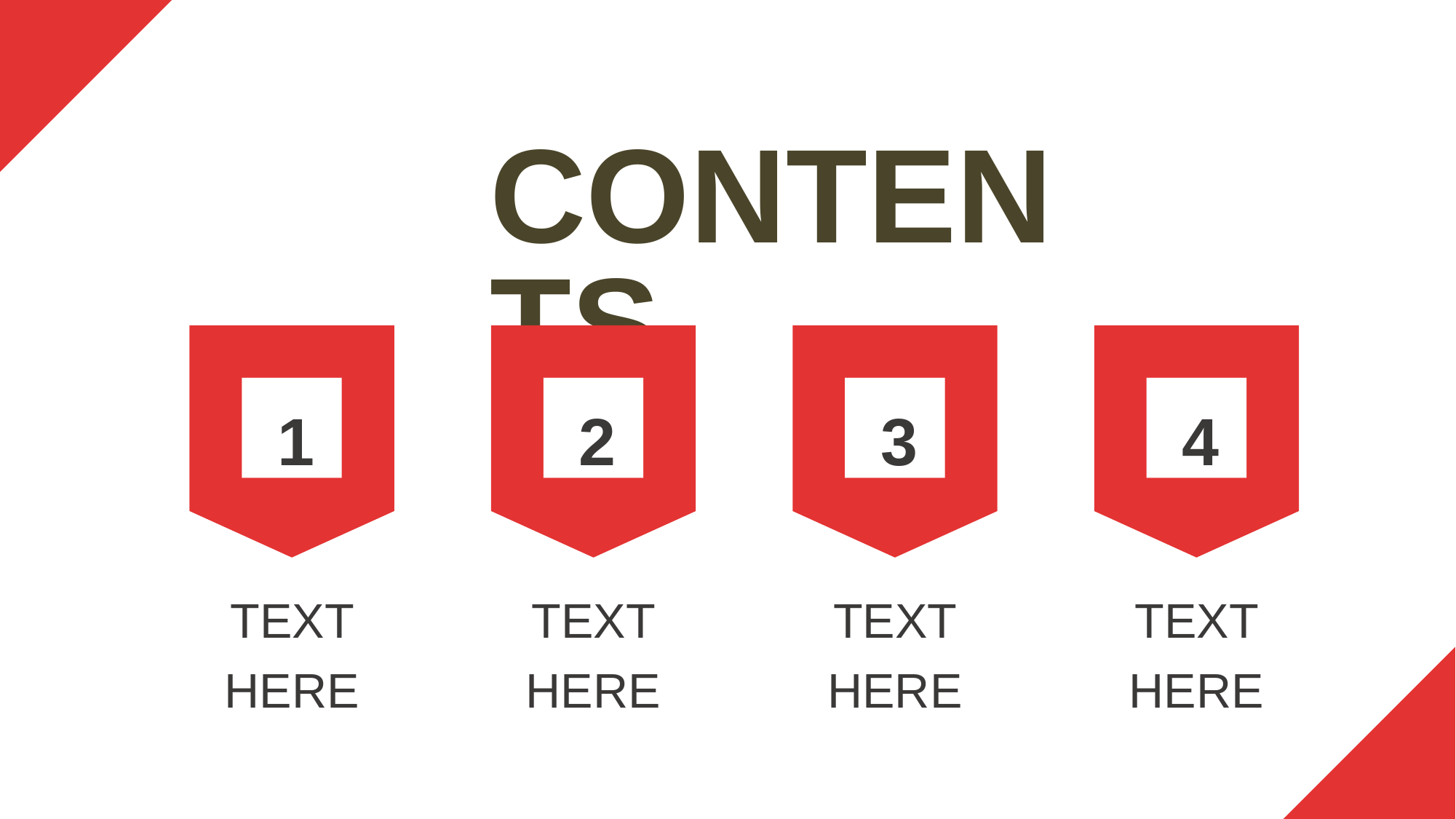

CONTENTS

1
2
3
4
TEXT HERE
TEXT HERE
TEXT HERE
TEXT HERE